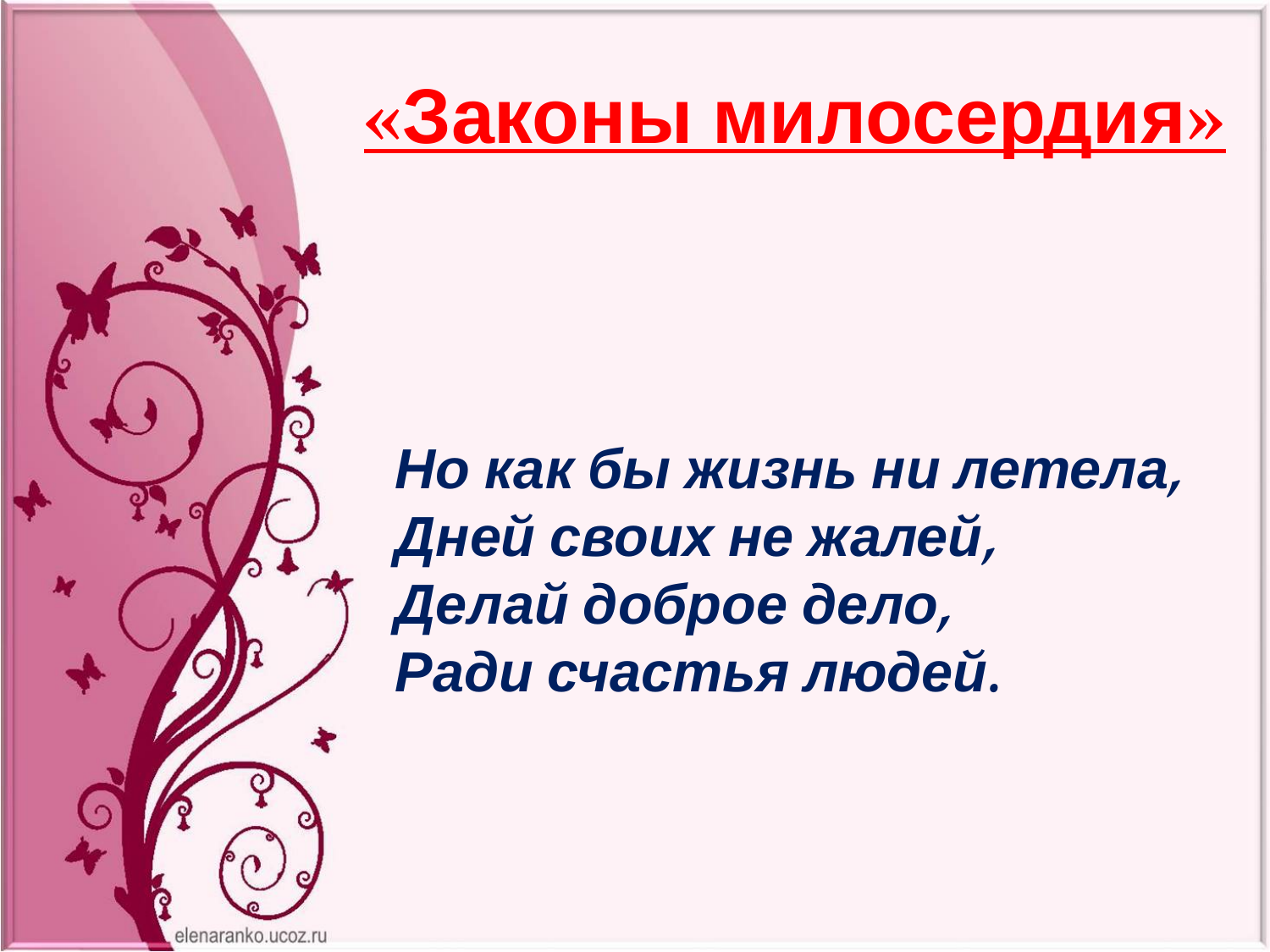

«Законы милосердия»
Но как бы жизнь ни летела,
Дней своих не жалей,
Делай доброе дело,
Ради счастья людей.